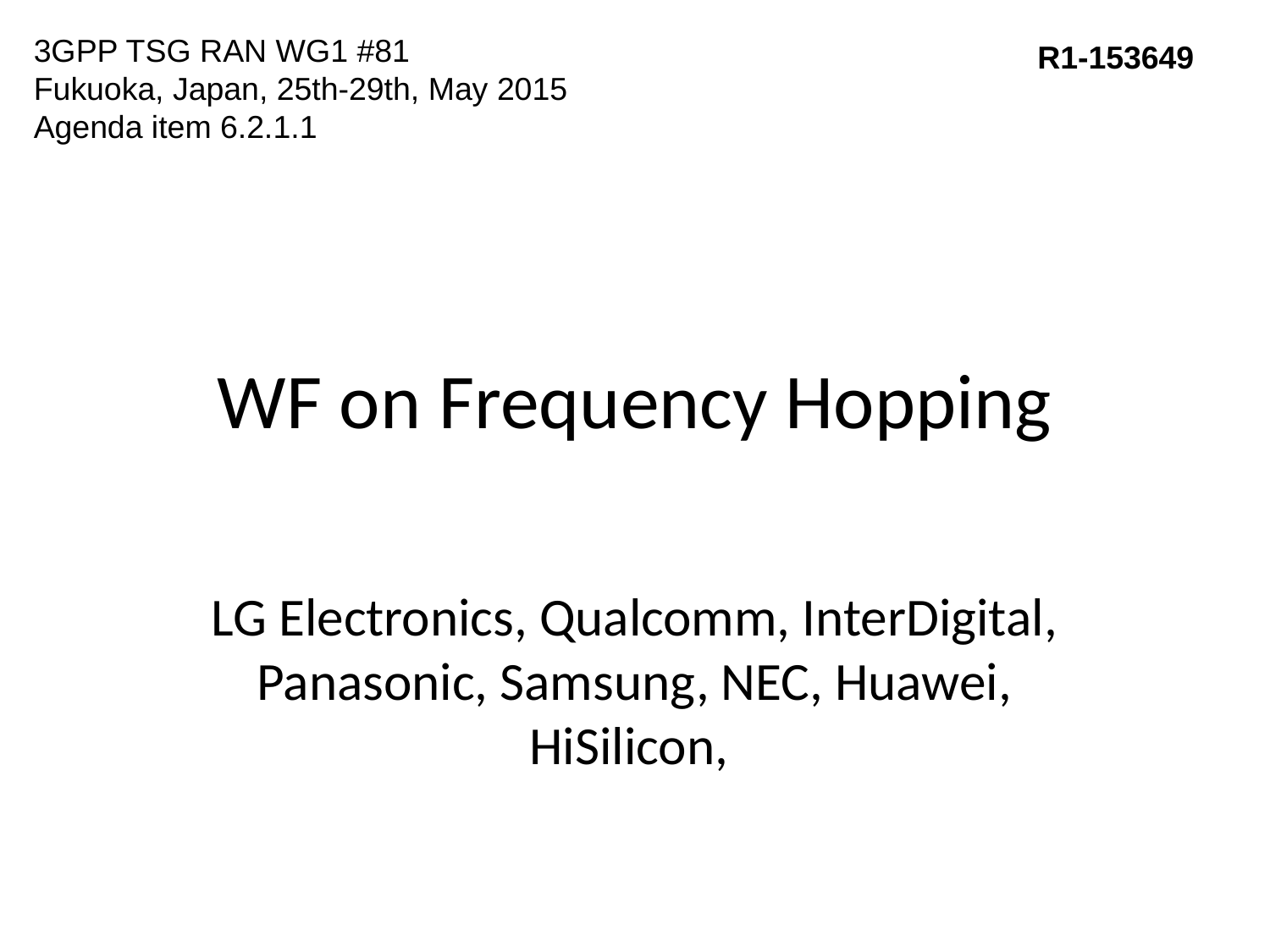

3GPP TSG RAN WG1 #81
Fukuoka, Japan, 25th-29th, May 2015
Agenda item 6.2.1.1
R1-153649
# WF on Frequency Hopping
LG Electronics, Qualcomm, InterDigital, Panasonic, Samsung, NEC, Huawei, HiSilicon,